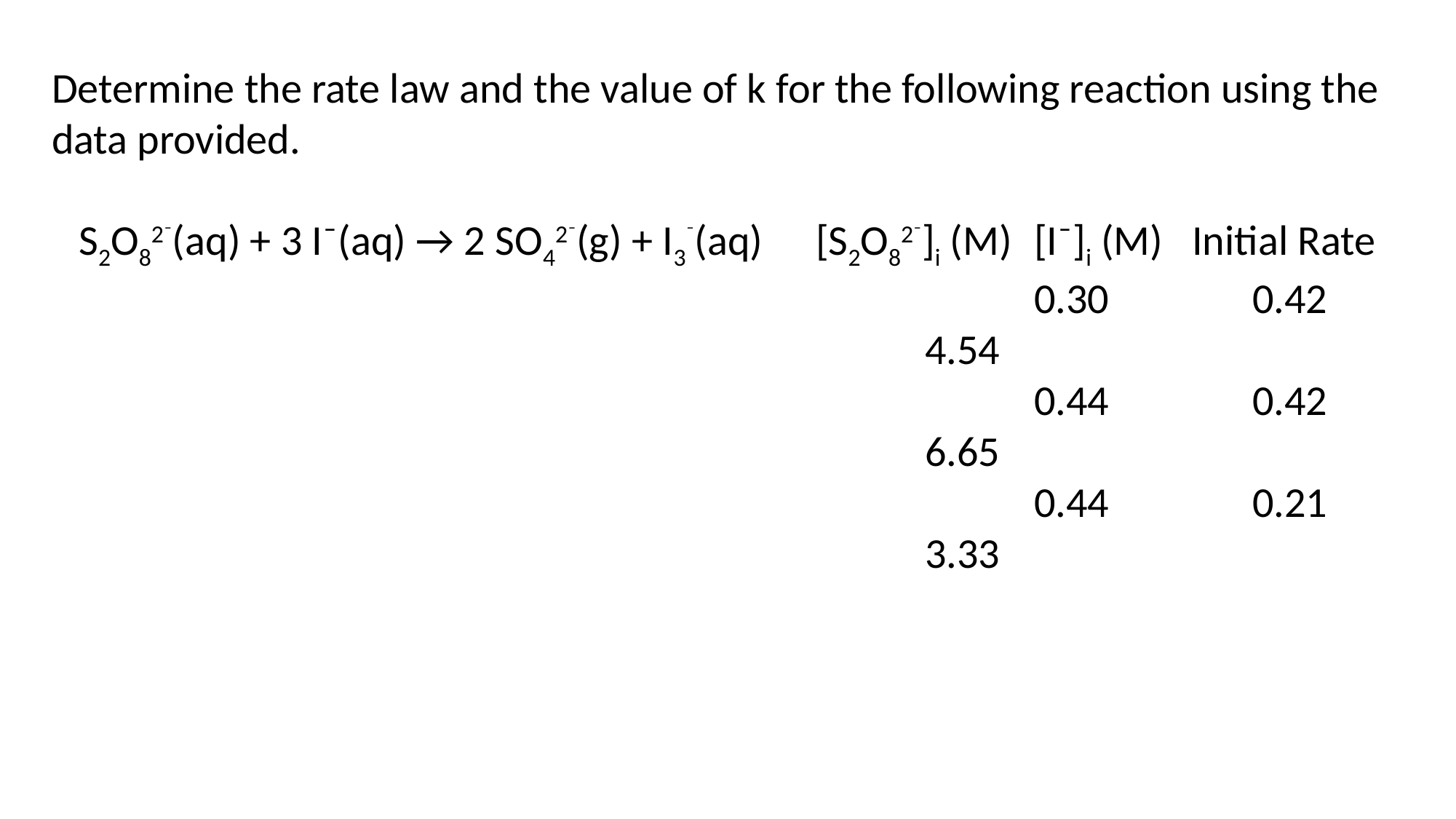

Determine the rate law and the value of k for the following reaction using the data provided.

	S2O82⁻(aq) + 3 I⁻(aq) → 2 SO42⁻(g) + I3⁻(aq)	[S2O82⁻]i (M)	[I⁻]i (M)   Initial Rate
			0.30		0.42		4.54
			0.44		0.42		6.65
			0.44		0.21		3.33